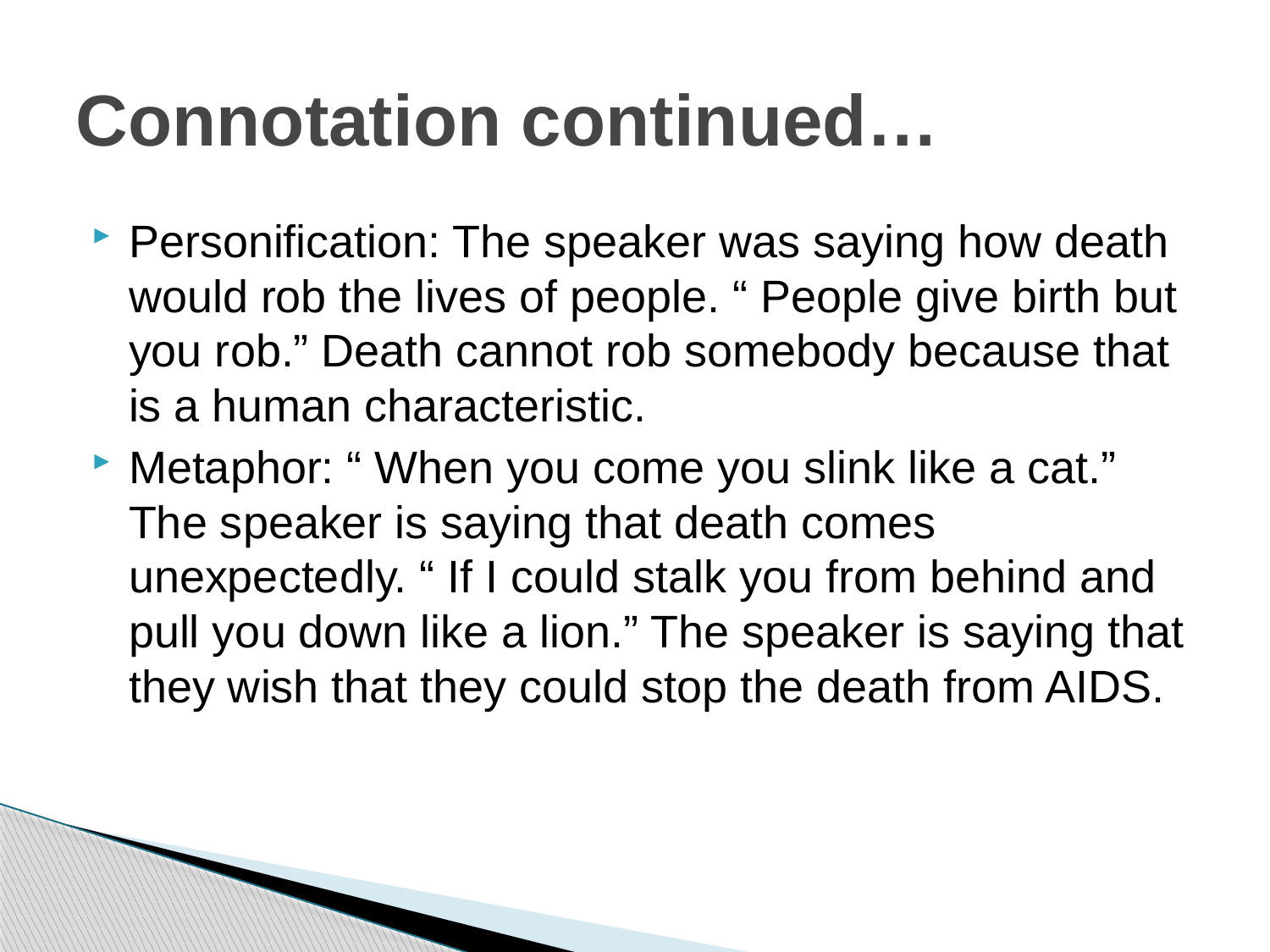

# Connotation continued…
Personification: The speaker was saying how death would rob the lives of people. “ People give birth but you rob.” Death cannot rob somebody because that is a human characteristic.
Metaphor: “ When you come you slink like a cat.” The speaker is saying that death comes unexpectedly. “ If I could stalk you from behind and pull you down like a lion.” The speaker is saying that they wish that they could stop the death from AIDS.